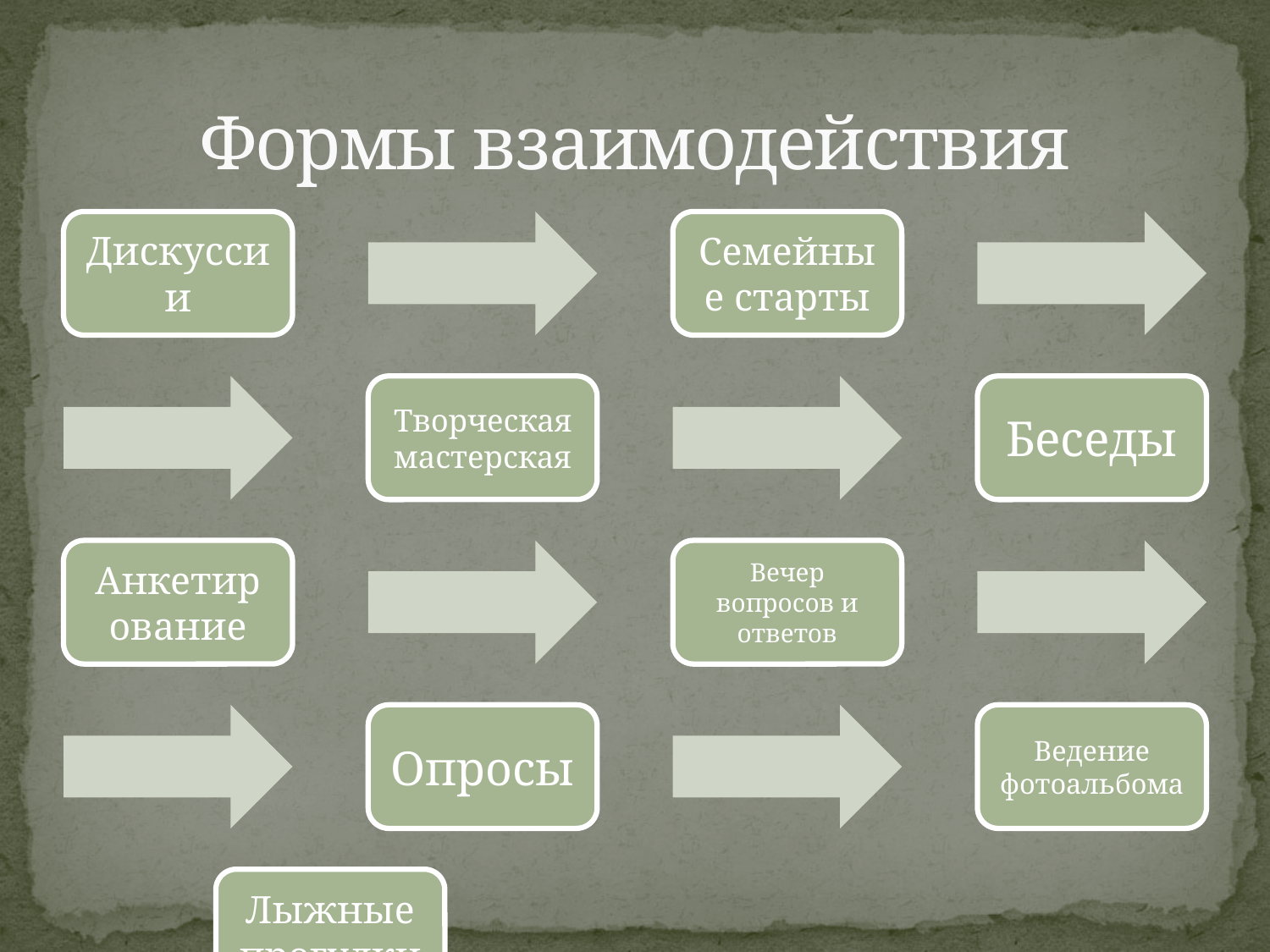

# Формы взаимодействия
Вечер вопросов и ответов
Дискуссии
Творческая мастерская
Беседы
Анкетирование
Опросы
Семейные старты
Ведение фотоальбома